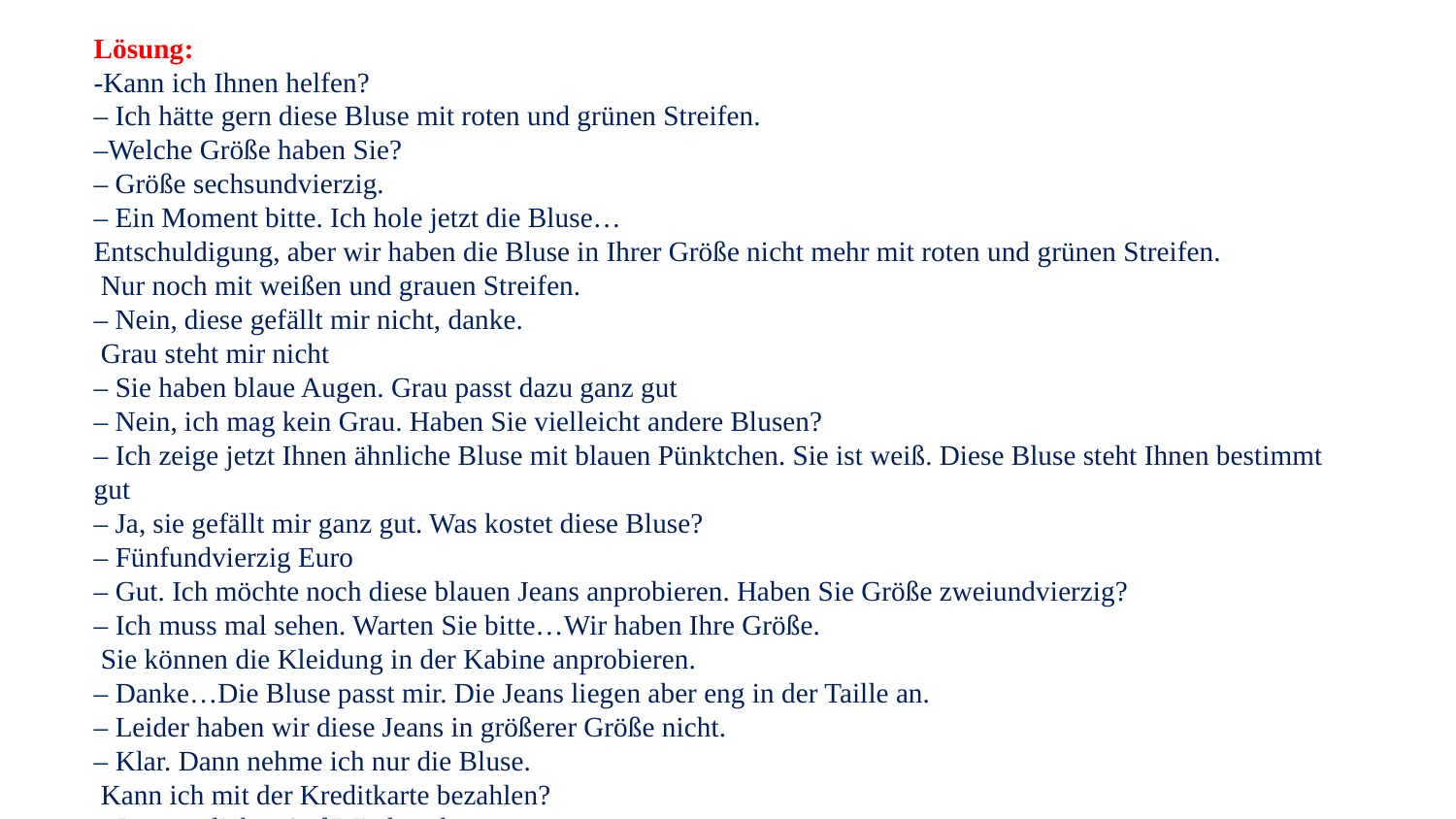

Lösung:
-Kann ich Ihnen helfen?
– Ich hätte gern diese Bluse mit roten und grünen Streifen.
–Welche Größe haben Sie?
– Größe sechsundvierzig.
– Ein Moment bitte. Ich hole jetzt die Bluse…
Entschuldigung, aber wir haben die Bluse in Ihrer Größe nicht mehr mit roten und grünen Streifen.
 Nur noch mit weißen und grauen Streifen.
– Nein, diese gefällt mir nicht, danke.
 Grau steht mir nicht
– Sie haben blaue Augen. Grau passt dazu ganz gut
– Nein, ich mag kein Grau. Haben Sie vielleicht andere Blusen?
– Ich zeige jetzt Ihnen ähnliche Bluse mit blauen Pünktchen. Sie ist weiß. Diese Bluse steht Ihnen bestimmt gut
– Ja, sie gefällt mir ganz gut. Was kostet diese Bluse?
– Fünfundvierzig Euro
– Gut. Ich möchte noch diese blauen Jeans anprobieren. Haben Sie Größe zweiundvierzig?
– Ich muss mal sehen. Warten Sie bitte…Wir haben Ihre Größe.
 Sie können die Kleidung in der Kabine anprobieren.
– Danke…Die Bluse passt mir. Die Jeans liegen aber eng in der Taille an.
– Leider haben wir diese Jeans in größerer Größe nicht.
– Klar. Dann nehme ich nur die Bluse.
 Kann ich mit der Kreditkarte bezahlen?
– Ja, natürlich…Auf Wiedersehen
– Vielen Dank. Tschüs!